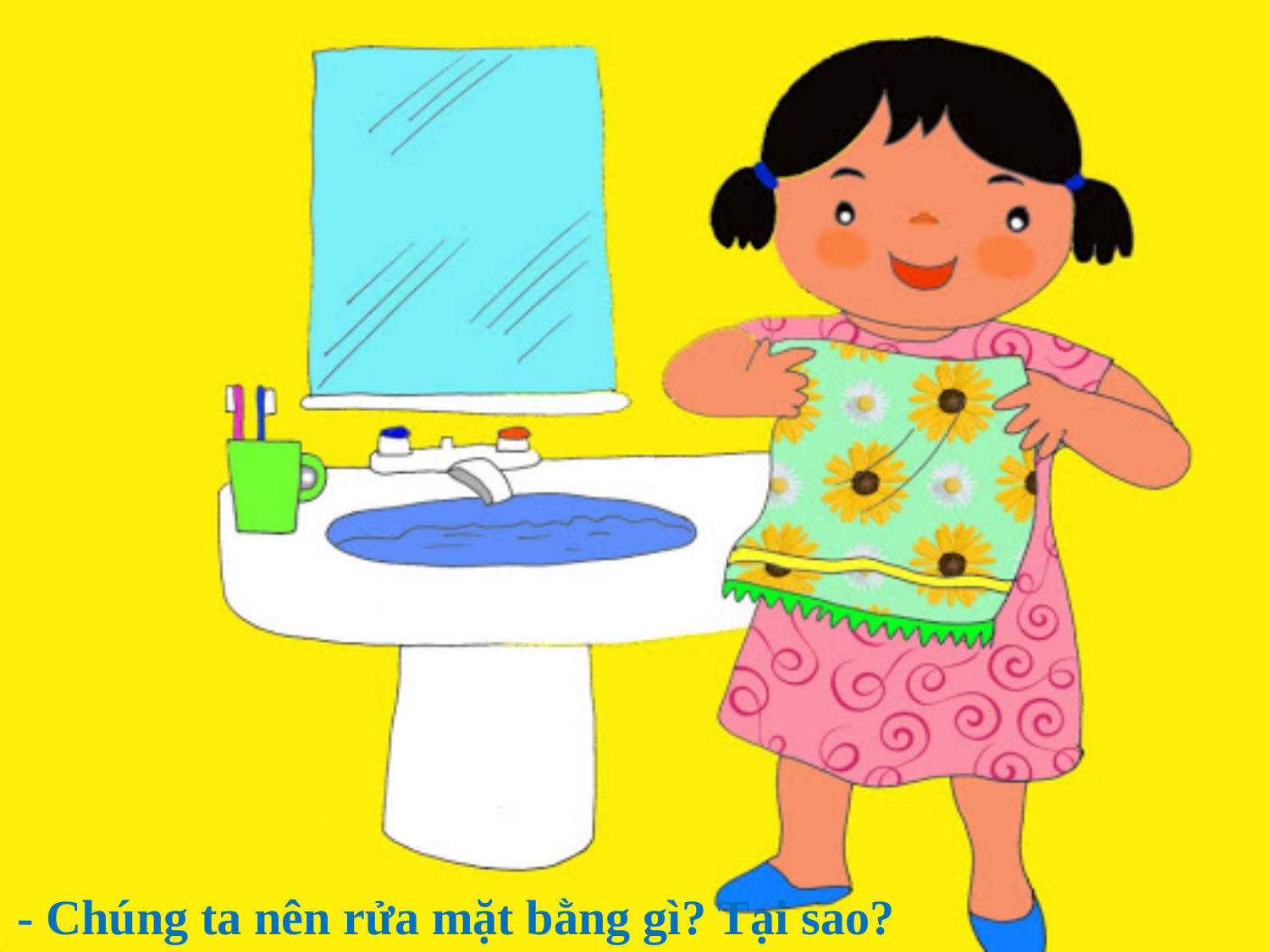

- Chúng ta nên rửa mặt bằng gì? Tại sao?